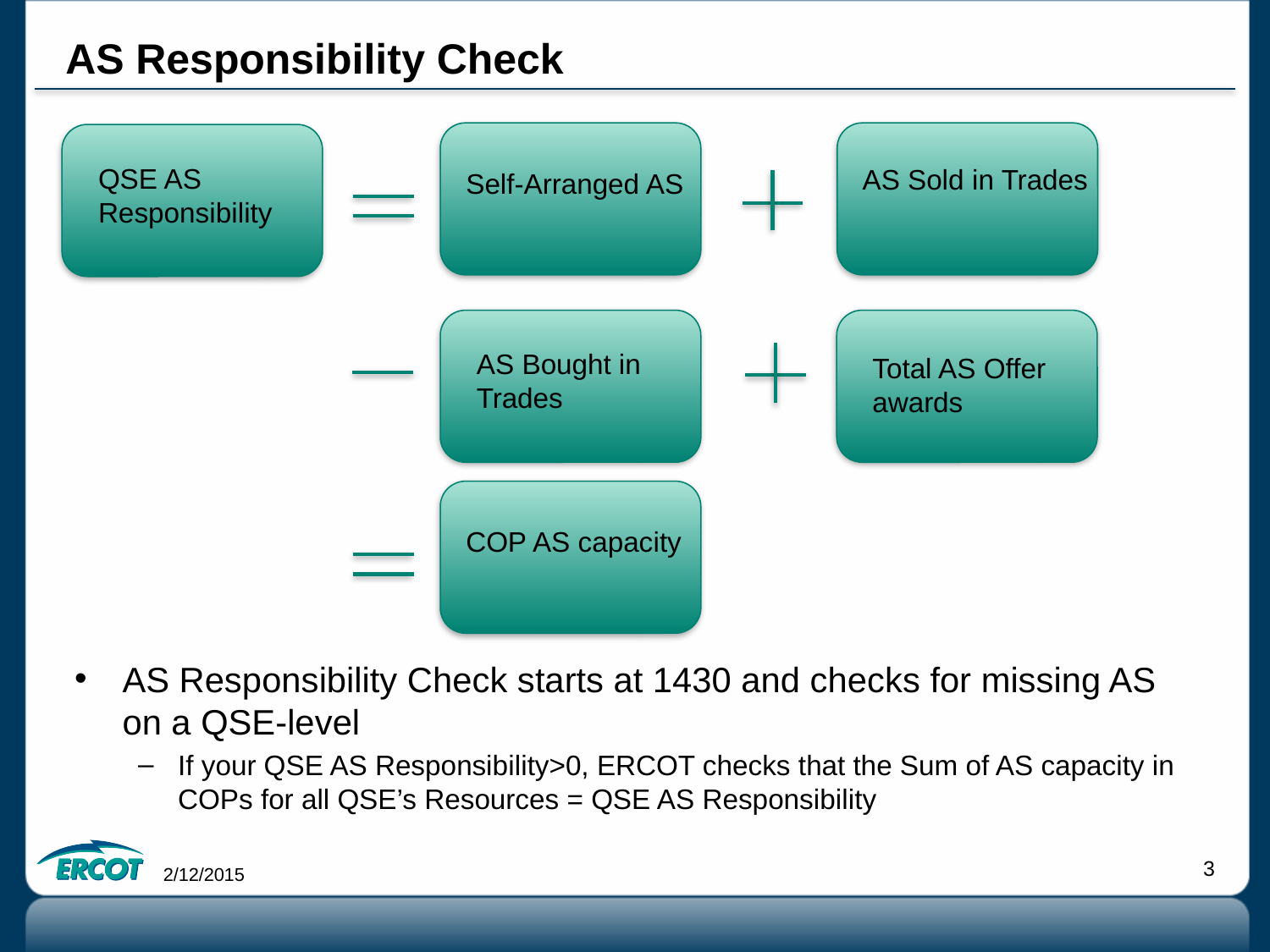

# AS Responsibility Check

QSE AS Responsibility
AS Sold in Trades
Self-Arranged AS

AS Bought in Trades
Total AS Offer awards

COP AS capacity
AS Responsibility Check starts at 1430 and checks for missing AS on a QSE-level
If your QSE AS Responsibility>0, ERCOT checks that the Sum of AS capacity in COPs for all QSE’s Resources = QSE AS Responsibility